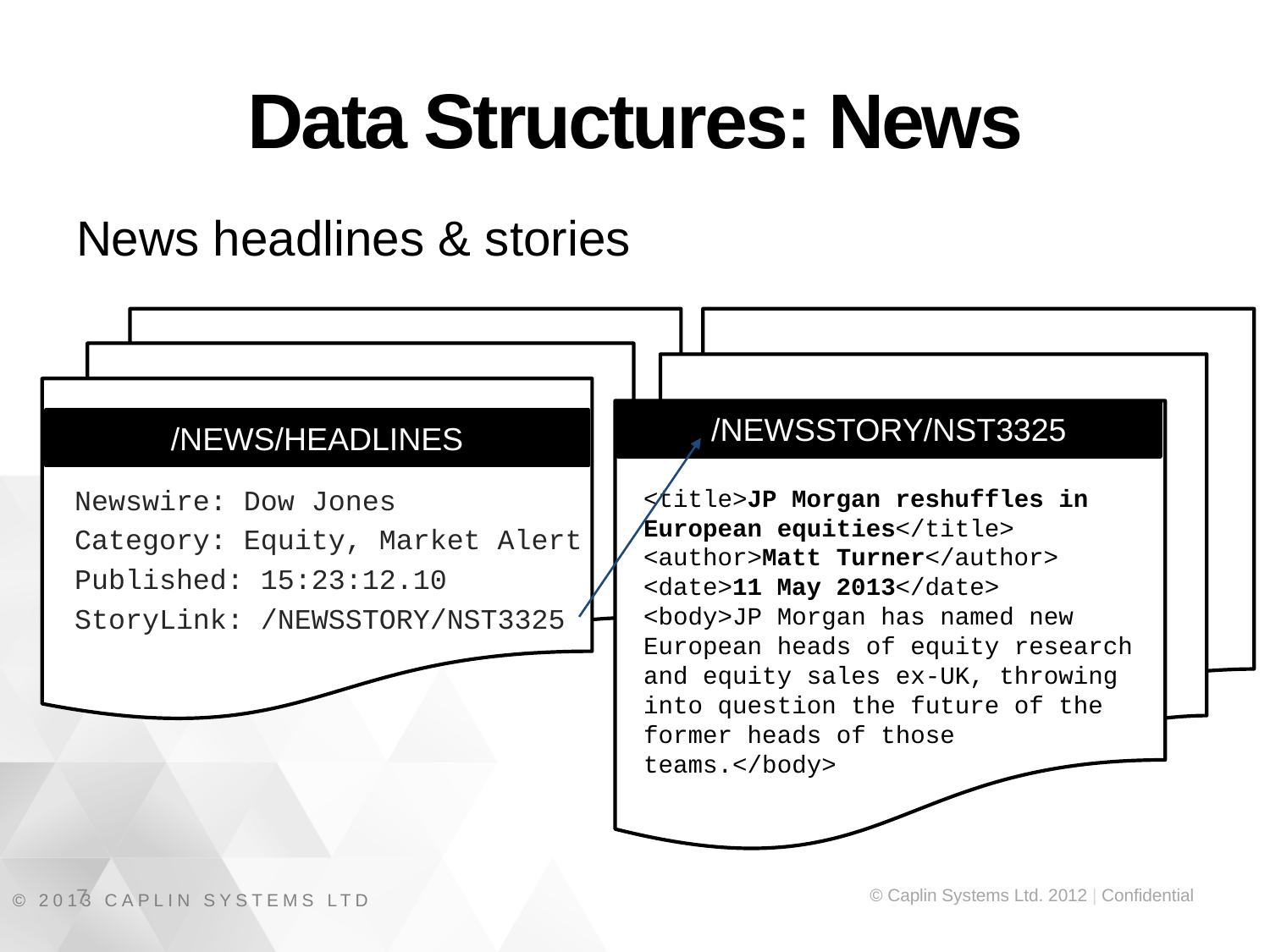

# Data Structures: News
News headlines & stories

/NEWSSTORY/NST3325
/NEWS/HEADLINES
Newswire: Dow Jones
Category: Equity, Market Alert
Published: 15:23:12.10
StoryLink: /NEWSSTORY/NST3325

<title>JP Morgan reshuffles in European equities</title>
<author>Matt Turner</author>
<date>11 May 2013</date>
<body>JP Morgan has named new European heads of equity research and equity sales ex-UK, throwing into question the future of the former heads of those teams.</body>
7
© 2013 CAPLIN SYSTEMS LTD